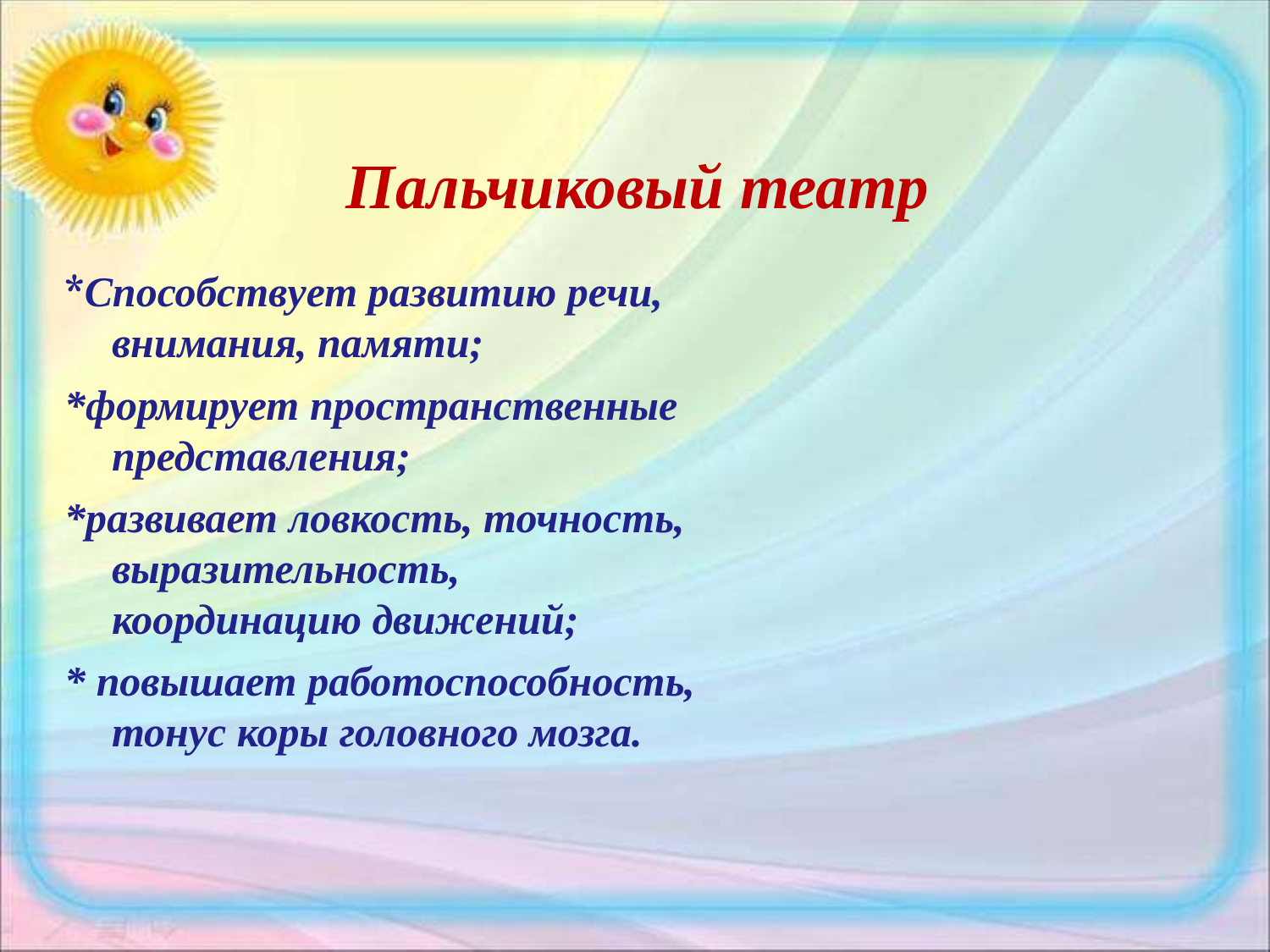

Пальчиковый театр
*Способствует развитию речи, внимания, памяти;
*формирует пространственные представления;
*развивает ловкость, точность, выразительность, координацию движений;
* повышает работоспособность, тонус коры головного мозга.